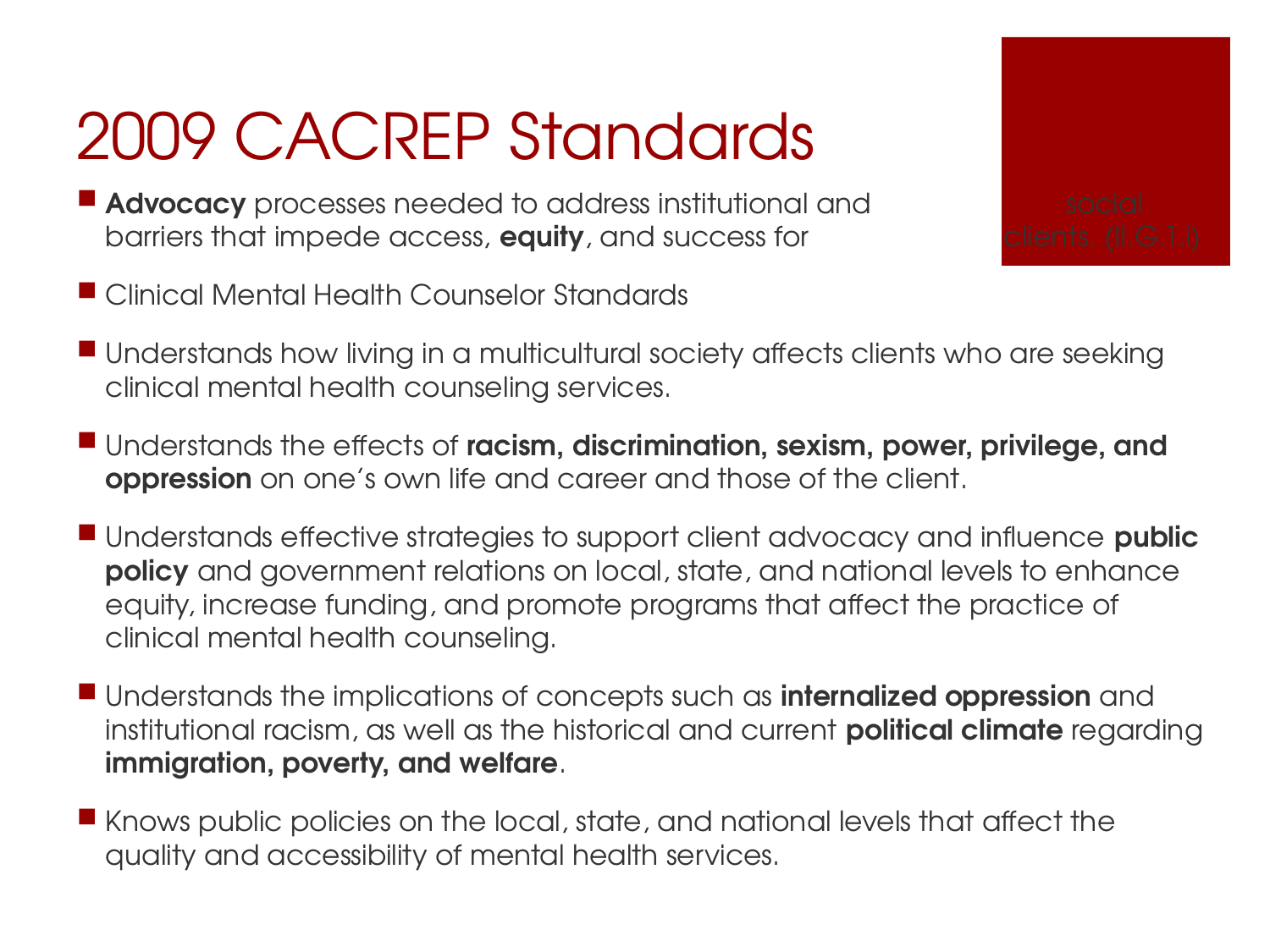

# 2009 CACREP Standards
Advocacy processes needed to address institutional and                         social barriers that impede access, equity, and success for                         clients. (II.G.1.i)
Clinical Mental Health Counselor Standards
Understands how living in a multicultural society affects clients who are seeking clinical mental health counseling services.
Understands the effects of racism, discrimination, sexism, power, privilege, and oppression on one’s own life and career and those of the client.
Understands effective strategies to support client advocacy and influence public policy and government relations on local, state, and national levels to enhance equity, increase funding, and promote programs that affect the practice of clinical mental health counseling.
Understands the implications of concepts such as internalized oppression and institutional racism, as well as the historical and current political climate regarding immigration, poverty, and welfare.
Knows public policies on the local, state, and national levels that affect the quality and accessibility of mental health services.